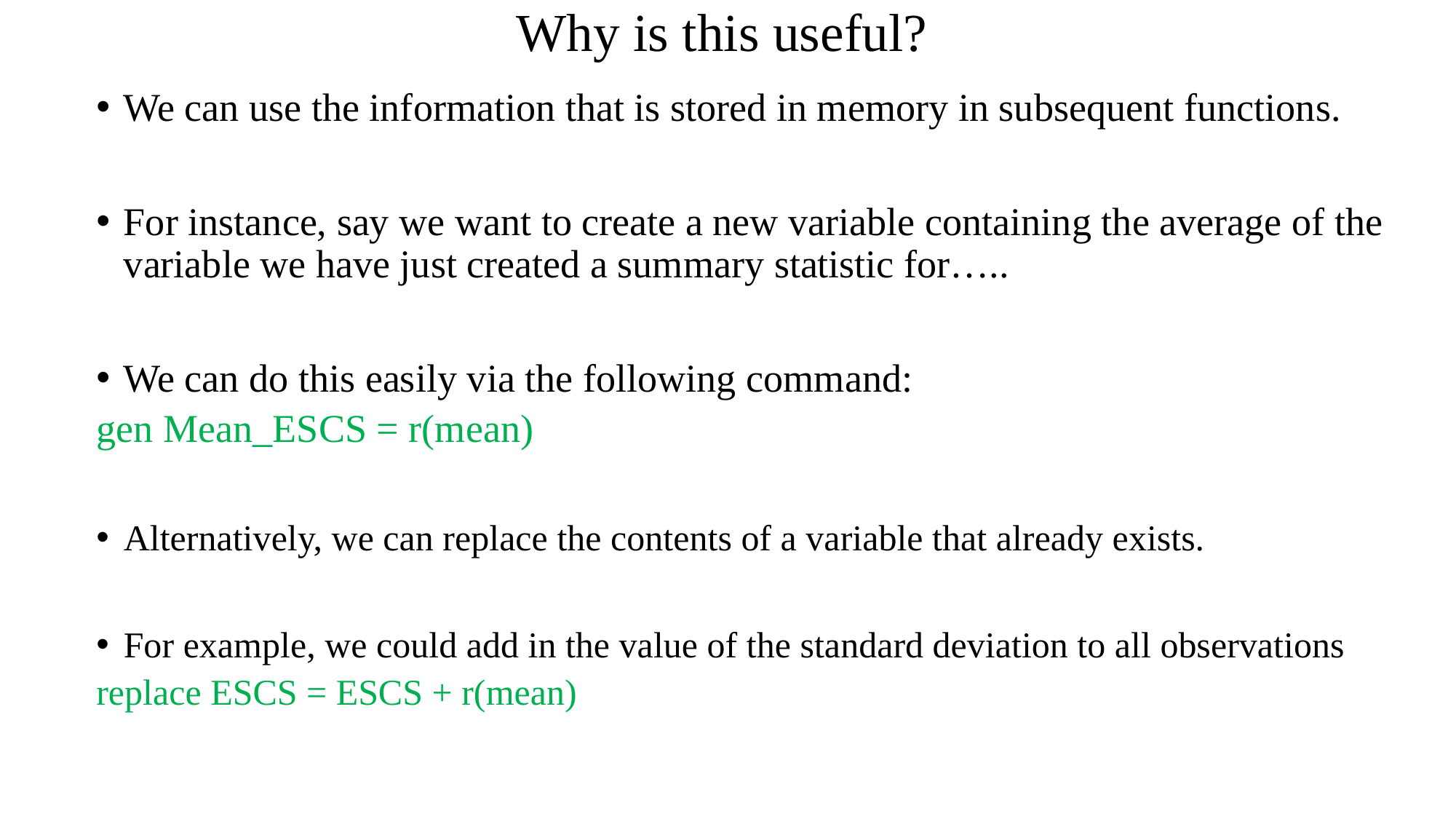

# Why is this useful?
We can use the information that is stored in memory in subsequent functions.

For instance, say we want to create a new variable containing the average of the variable we have just created a summary statistic for…..

We can do this easily via the following command:
gen Mean_ESCS = r(mean)

Alternatively, we can replace the contents of a variable that already exists.

For example, we could add in the value of the standard deviation to all observations
replace ESCS = ESCS + r(mean)